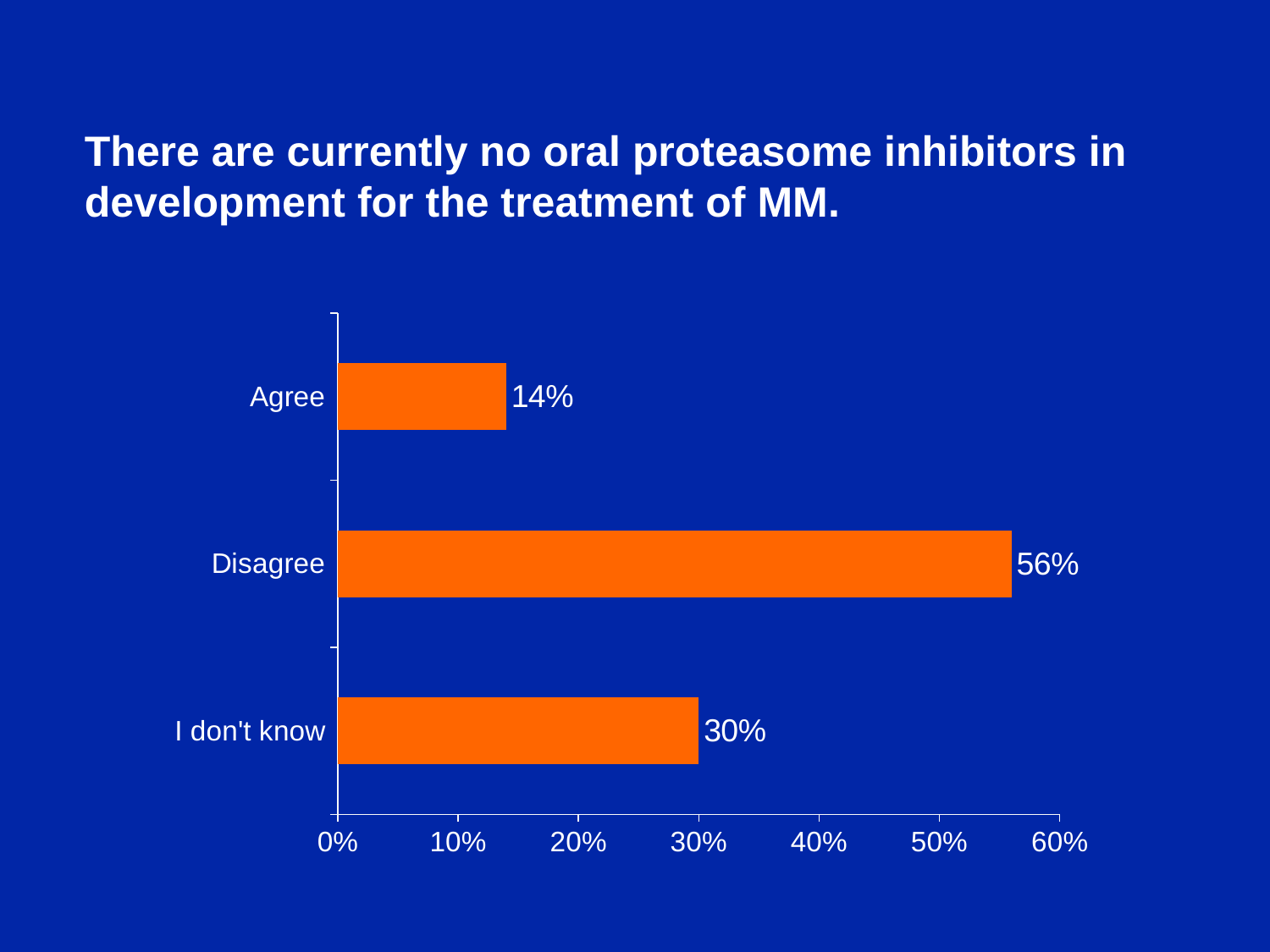

There are currently no oral proteasome inhibitors in development for the treatment of MM.

### Chart

| Category | Series 1 |
|---|---|
| I don't know | 0.3 |
| Disagree | 0.56 |
| Agree | 0.14 |